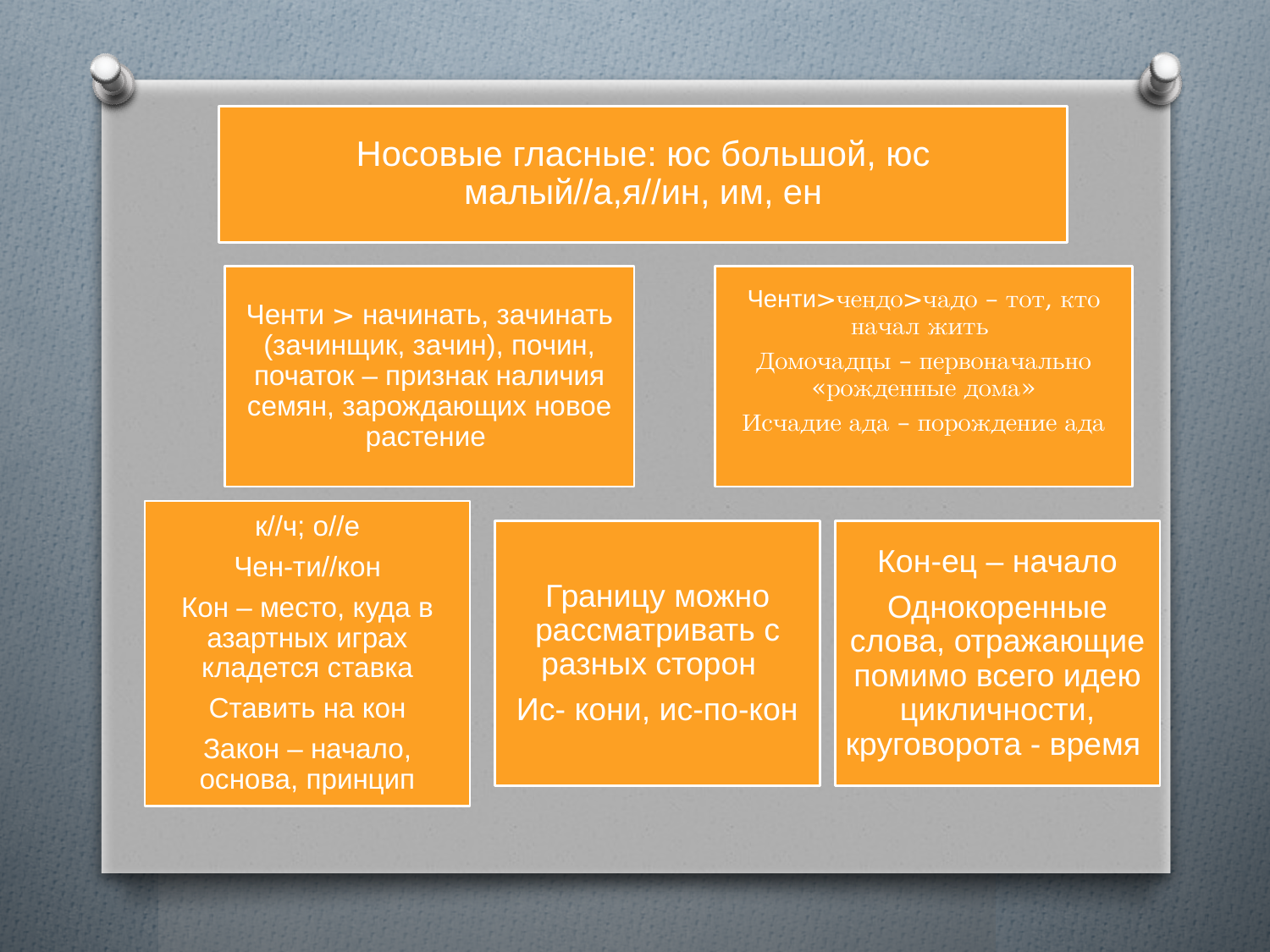

Носовые гласные: юс большой, юс малый//а,я//ин, им, ен
Ченти > начинать, зачинать (зачинщик, зачин), почин, початок – признак наличия семян, зарождающих новое растение
Ченти>чендо>чадо – тот, кто начал жить
Домочадцы – первоначально «рожденные дома»
Исчадие ада – порождение ада

к//ч; о//е
Чен-ти//кон
Кон – место, куда в азартных играх кладется ставка
Ставить на кон
Закон – начало, основа, принцип
Границу можно рассматривать с разных сторон
Ис- кони, ис-по-кон
Кон-ец – начало
Однокоренные слова, отражающие помимо всего идею цикличности, круговорота - время